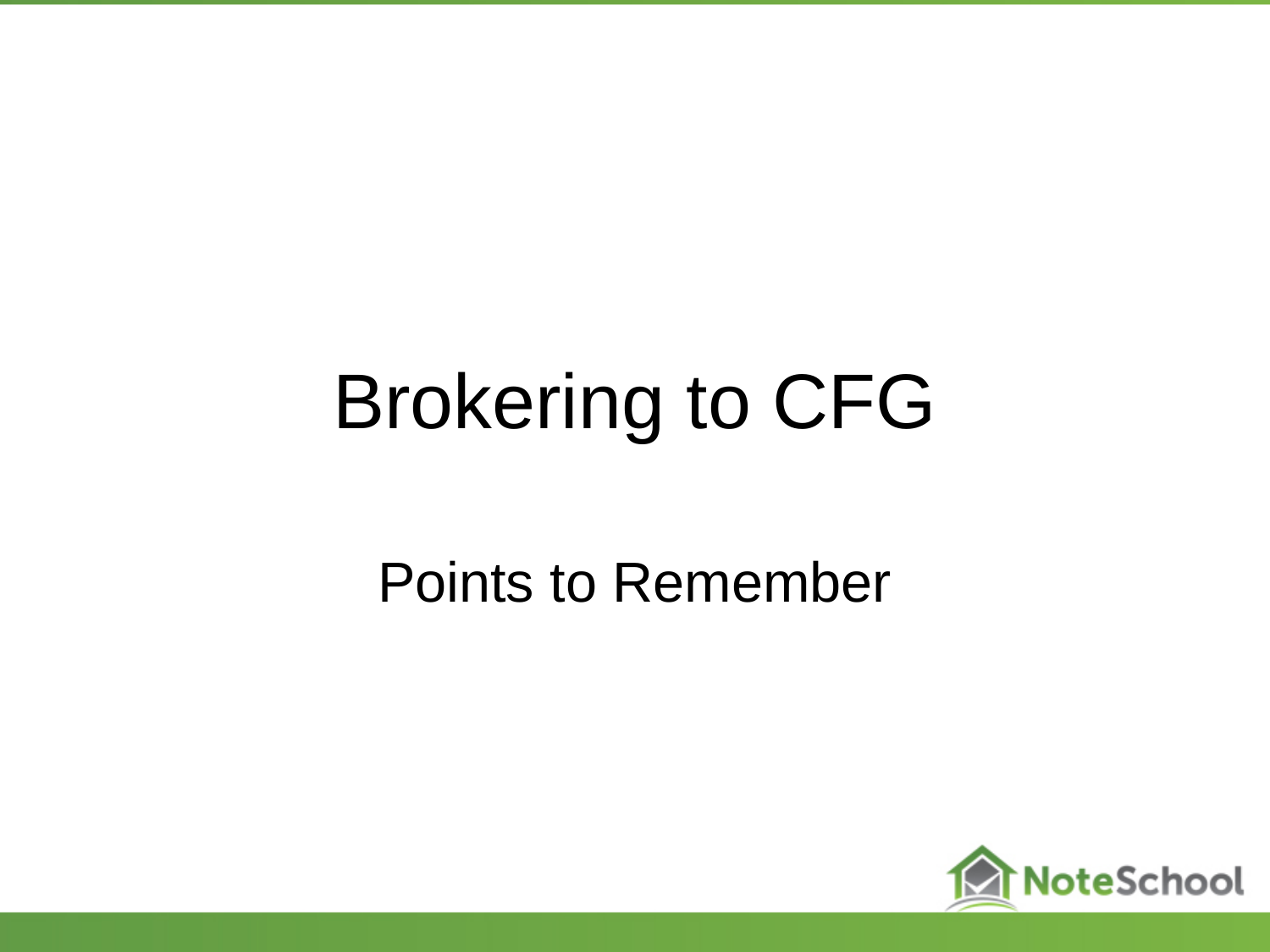

# Brokering to CFG
Points to Remember